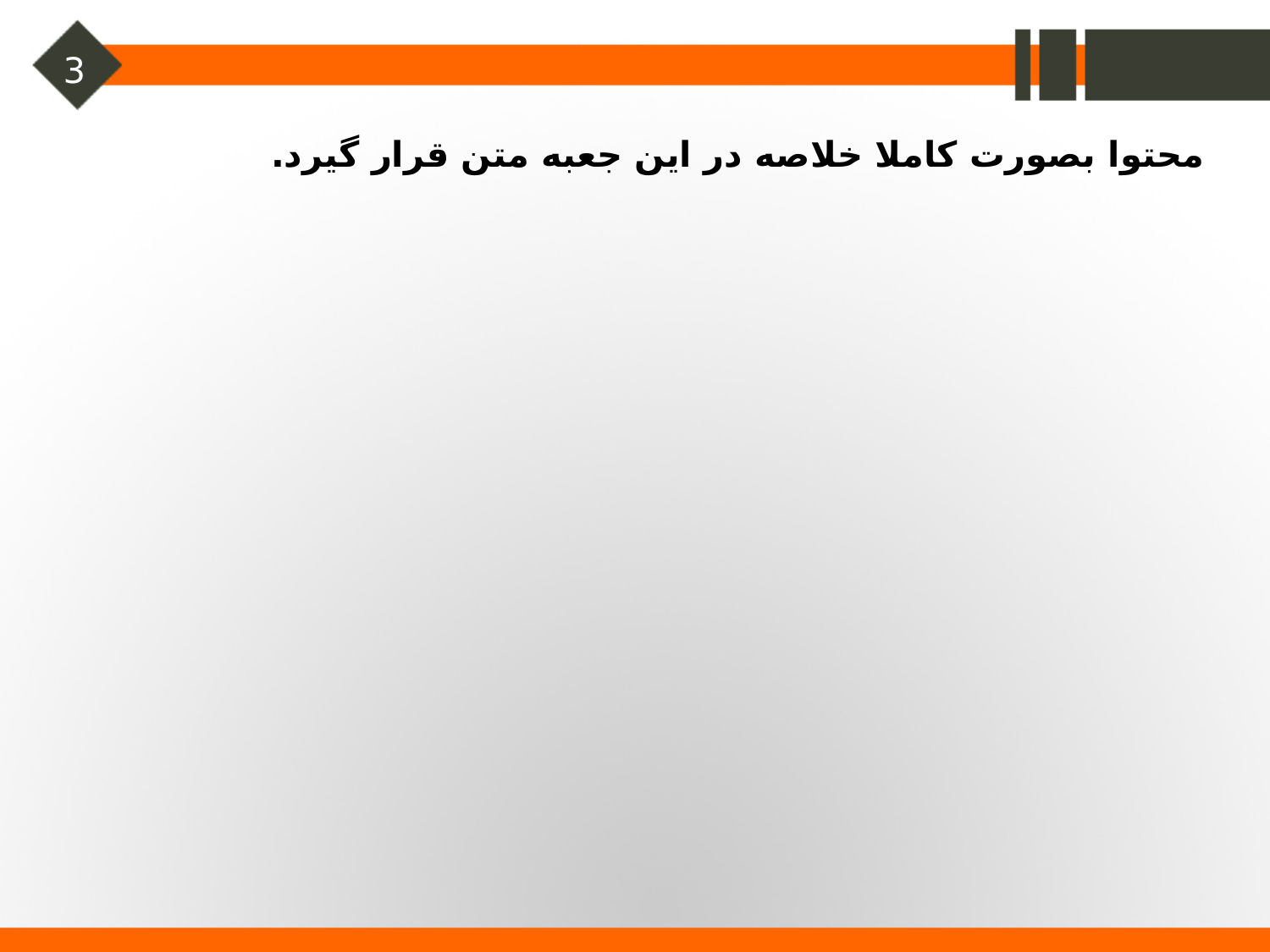

3
محتوا بصورت کاملا خلاصه در این جعبه متن قرار گیرد.